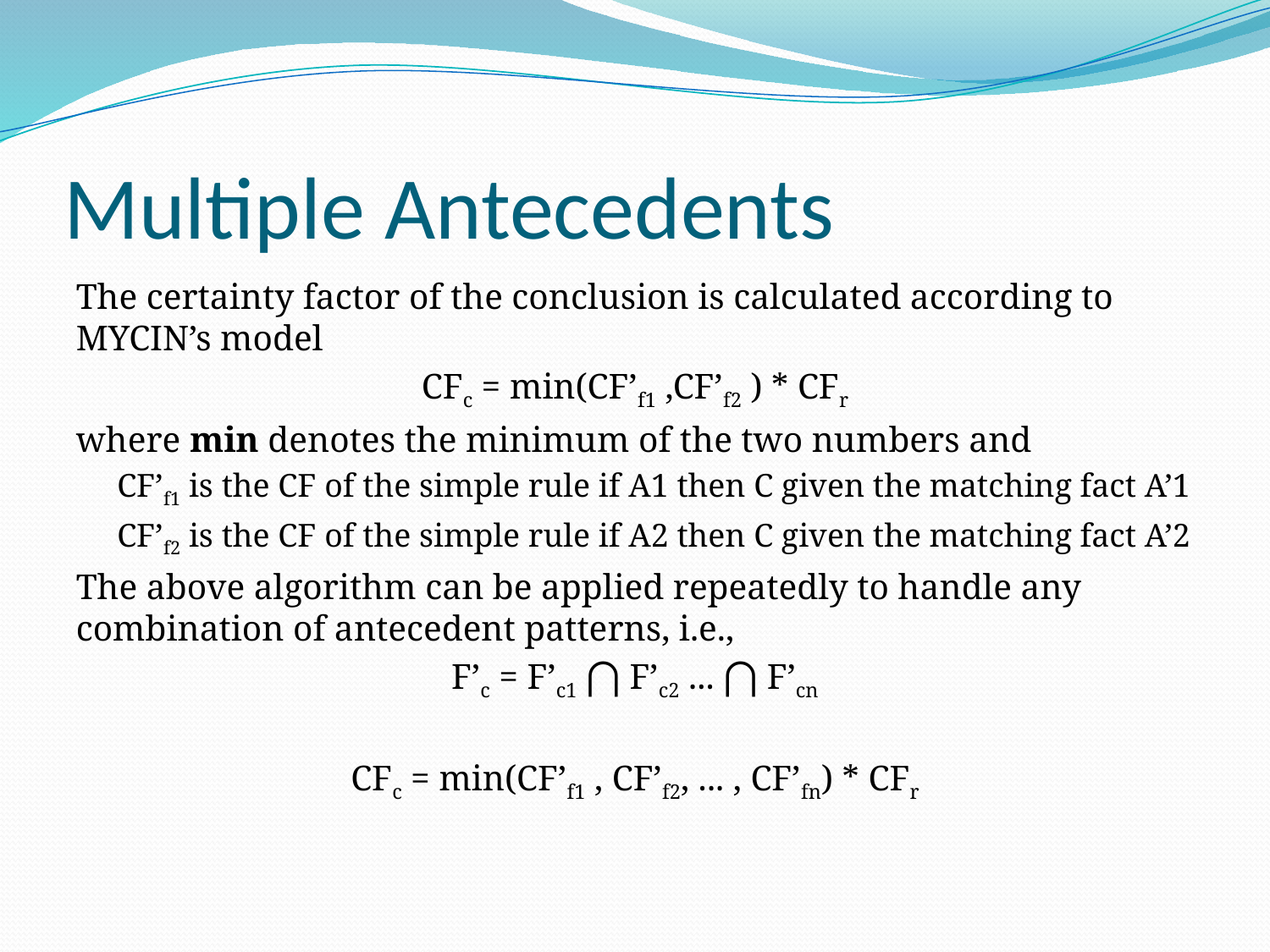

# Multiple Antecedents
The certainty factor of the conclusion is calculated according to MYCIN’s model
CFc = min(CF’f1 ,CF’f2 ) * CFr
where min denotes the minimum of the two numbers and
CF’f1 is the CF of the simple rule if A1 then C given the matching fact A’1
CF’f2 is the CF of the simple rule if A2 then C given the matching fact A’2
The above algorithm can be applied repeatedly to handle any combination of antecedent patterns, i.e.,
F’c = F’c1 ⋂ F’c2 ... ⋂ F’cn

CFc = min(CF’f1 , CF’f2, ... , CF’fn) * CFr